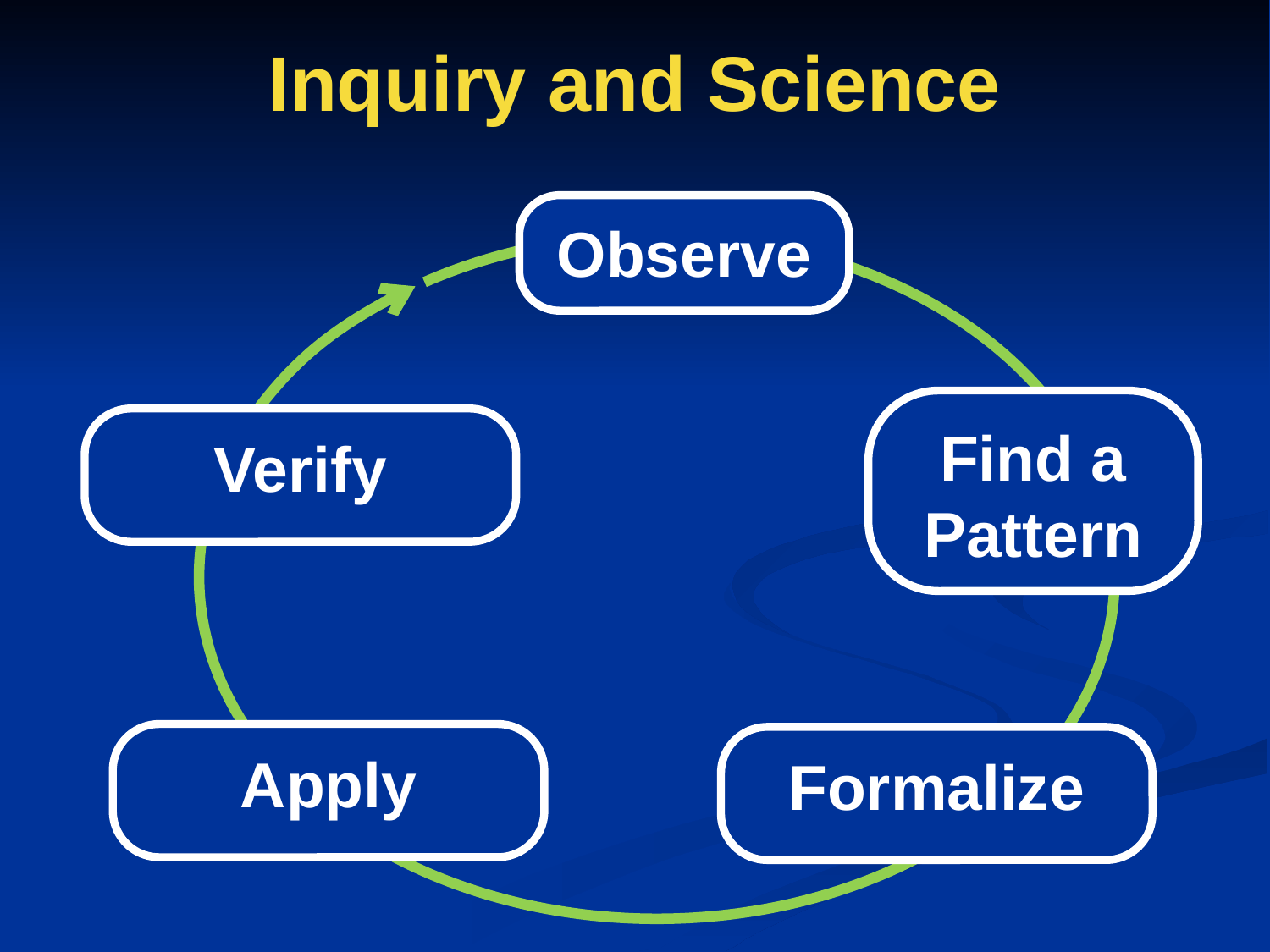

# Inquiry and Science
Observe

Find a
Pattern
Verify
Apply
Formalize